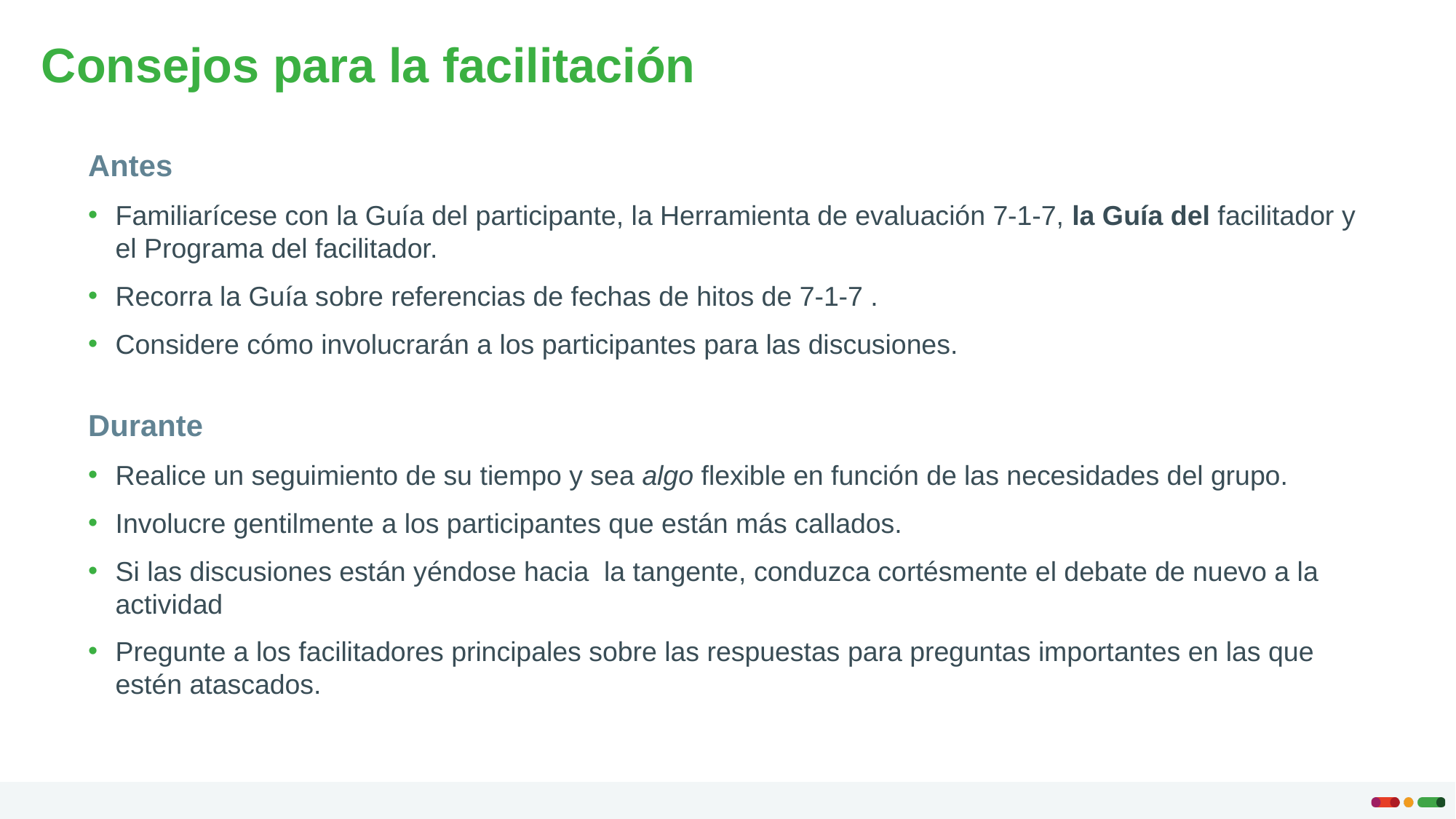

# Consejos para la facilitación
Antes
Familiarícese con la Guía del participante, la Herramienta de evaluación 7-1-7, la Guía del facilitador y el Programa del facilitador.
Recorra la Guía sobre referencias de fechas de hitos de 7-1-7 .
Considere cómo involucrarán a los participantes para las discusiones.

Durante
Realice un seguimiento de su tiempo y sea algo flexible en función de las necesidades del grupo.
Involucre gentilmente a los participantes que están más callados.
Si las discusiones están yéndose hacia  la tangente, conduzca cortésmente el debate de nuevo a la actividad
Pregunte a los facilitadores principales sobre las respuestas para preguntas importantes en las que estén atascados.